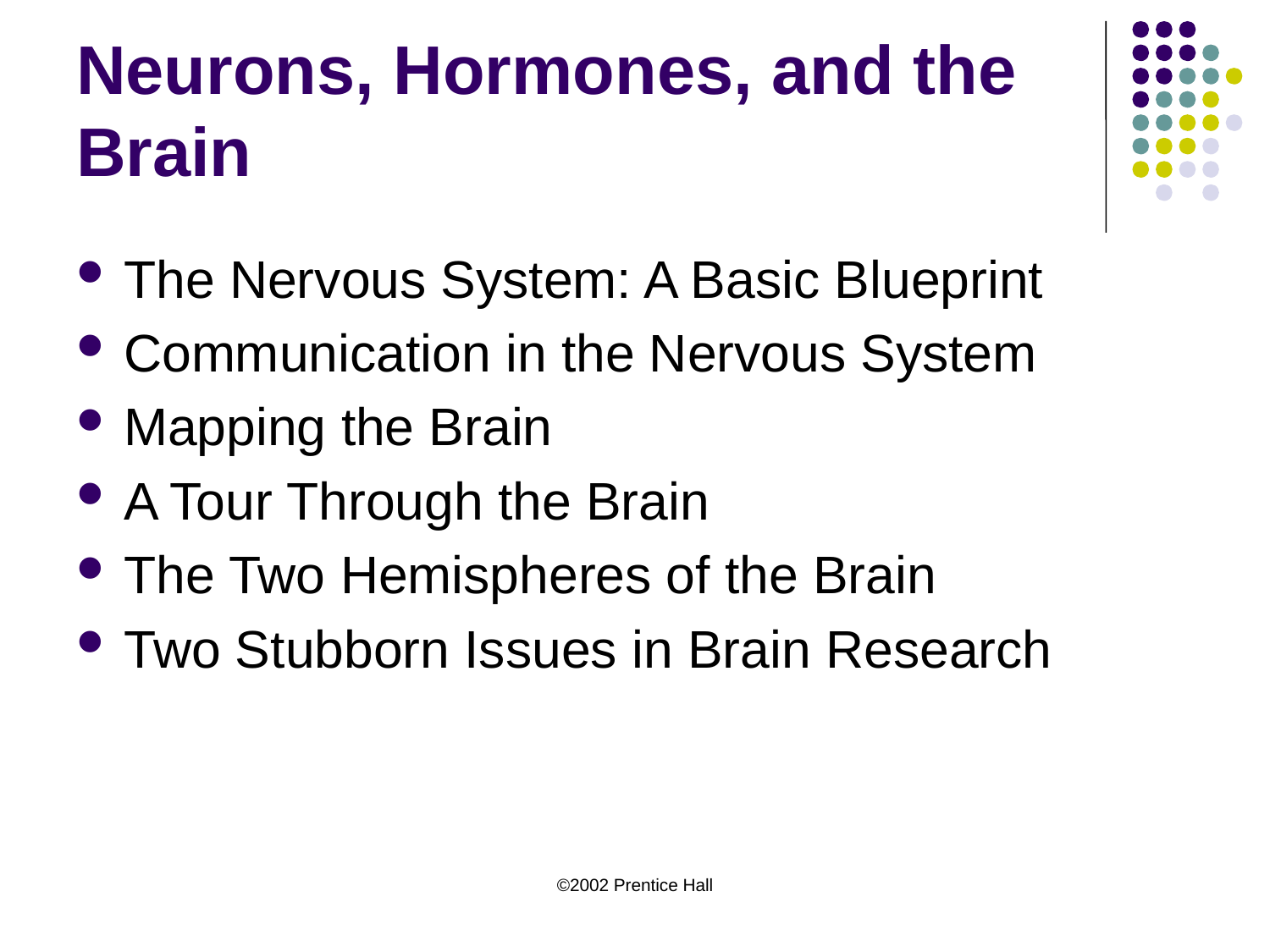

# Neurons, Hormones, and the Brain
The Nervous System: A Basic Blueprint
Communication in the Nervous System
Mapping the Brain
A Tour Through the Brain
The Two Hemispheres of the Brain
Two Stubborn Issues in Brain Research
©2002 Prentice Hall